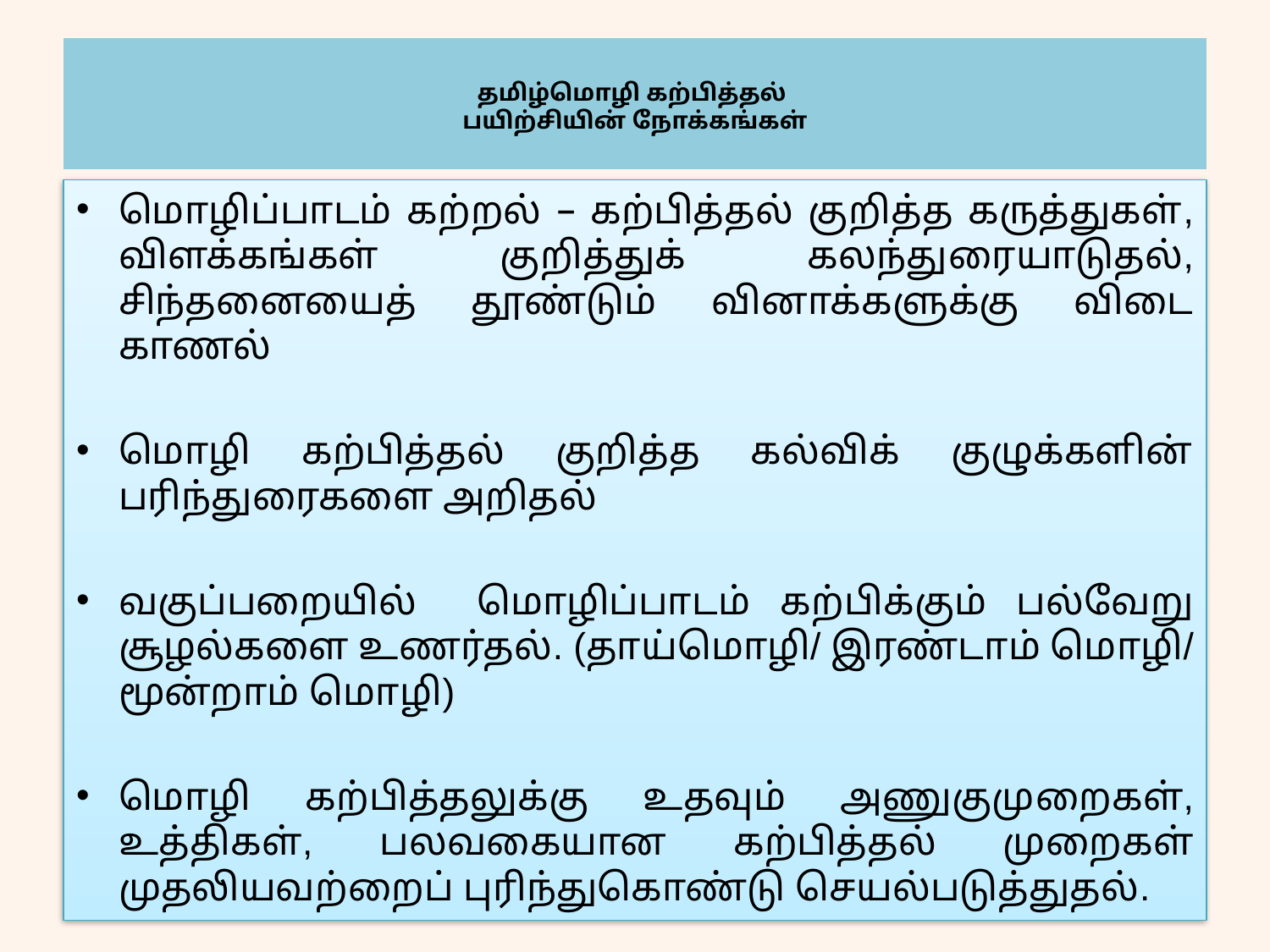

# தமிழ்மொழி கற்பித்தல் பயிற்சியின் நோக்கங்கள்
மொழிப்பாடம் கற்றல் – கற்பித்தல் குறித்த கருத்துகள், விளக்கங்கள் குறித்துக் கலந்துரையாடுதல், சிந்தனையைத் தூண்டும் வினாக்களுக்கு விடை காணல்

மொழி கற்பித்தல் குறித்த கல்விக் குழுக்களின் பரிந்துரைகளை அறிதல்

வகுப்பறையில்  மொழிப்பாடம் கற்பிக்கும் பல்வேறு சூழல்களை உணர்தல். (தாய்மொழி/ இரண்டாம் மொழி/ மூன்றாம் மொழி)

மொழி கற்பித்தலுக்கு உதவும் அணுகுமுறைகள், உத்திகள், பலவகையான கற்பித்தல் முறைகள் முதலியவற்றைப் புரிந்துகொண்டு செயல்படுத்துதல்.